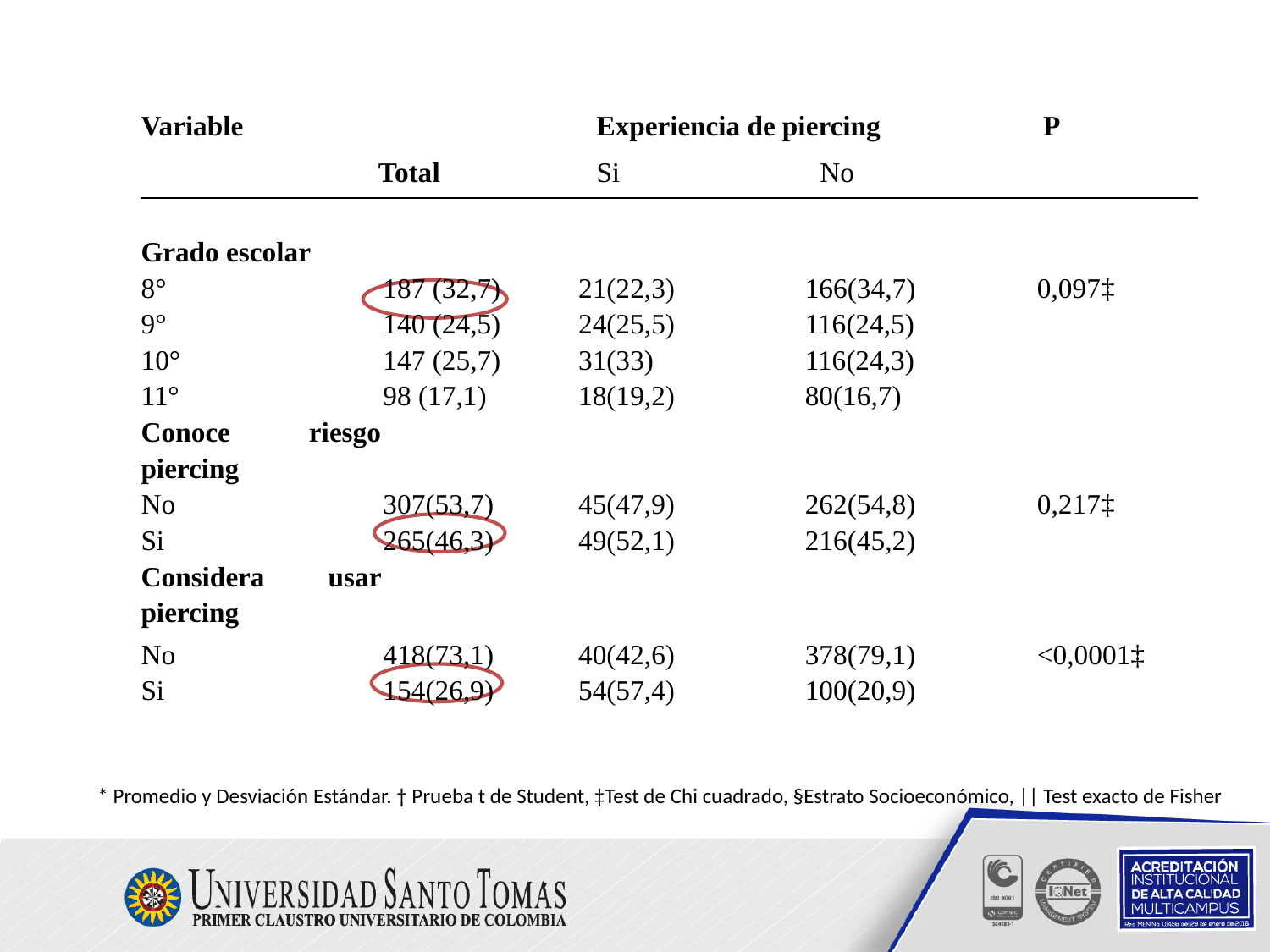

| Variable |  | Experiencia de piercing |  | P |
| --- | --- | --- | --- | --- |
|  | Total | Si | No |  |
| Grado escolar |  |  |  |  |
| --- | --- | --- | --- | --- |
| 8° | 187 (32,7) | 21(22,3) | 166(34,7) | 0,097‡ |
| 9° | 140 (24,5) | 24(25,5) | 116(24,5) |  |
| 10° | 147 (25,7) | 31(33) | 116(24,3) |  |
| 11° | 98 (17,1) | 18(19,2) | 80(16,7) |  |
| Conoce riesgo piercing |  |  |  |  |
| No | 307(53,7) | 45(47,9) | 262(54,8) | 0,217‡ |
| Si | 265(46,3) | 49(52,1) | 216(45,2) |  |
| Considera usar piercing |  |  |  |  |
| No | 418(73,1) | 40(42,6) | 378(79,1) | <0,0001‡ |
| Si | 154(26,9) | 54(57,4) | 100(20,9) |  |

* Promedio y Desviación Estándar. † Prueba t de Student, ‡Test de Chi cuadrado, §Estrato Socioeconómico, || Test exacto de Fisher